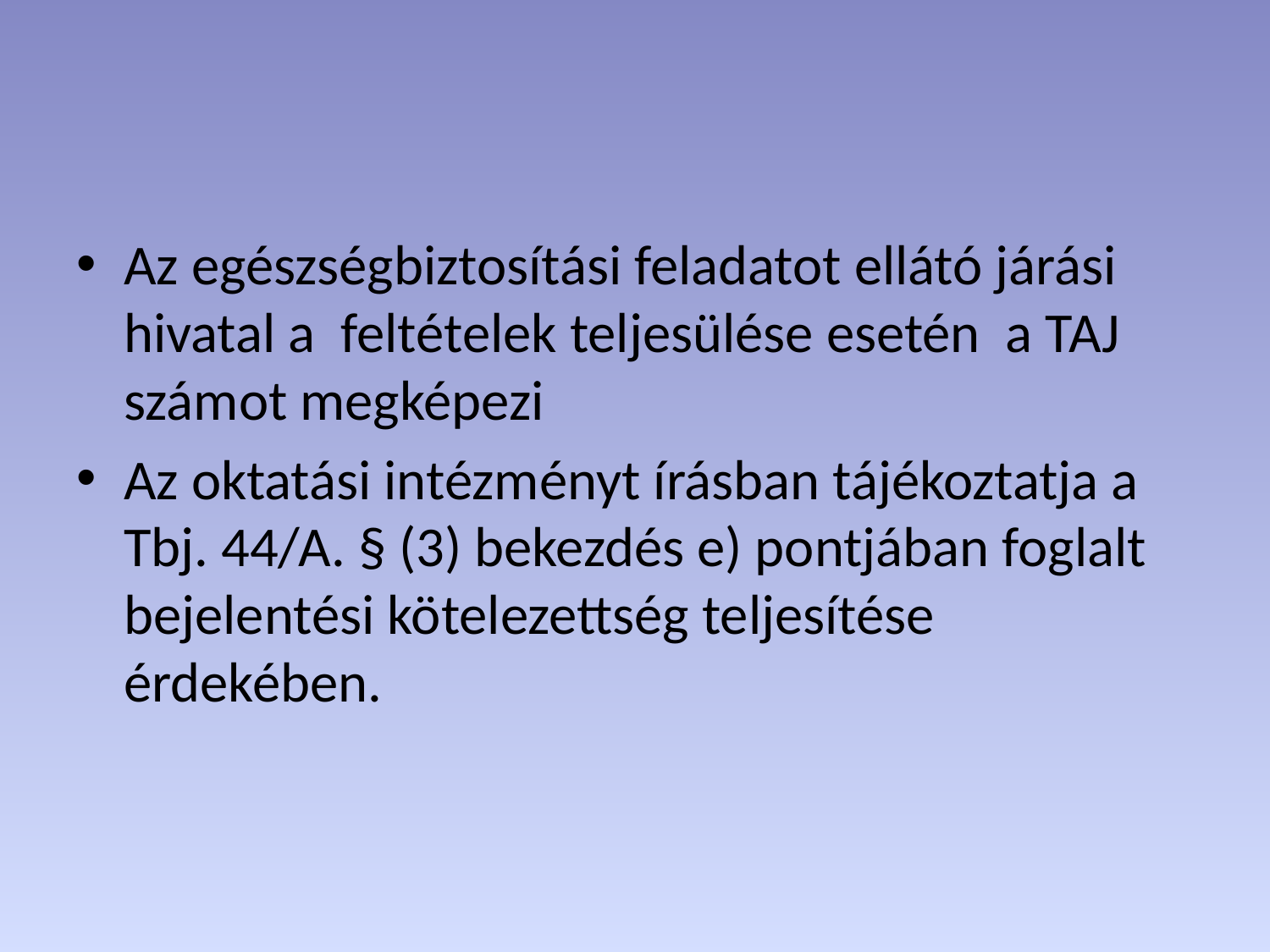

#
Az egészségbiztosítási feladatot ellátó járási hivatal a  feltételek teljesülése esetén  a TAJ számot megképezi
Az oktatási intézményt írásban tájékoztatja a Tbj. 44/A. § (3) bekezdés e) pontjában foglalt bejelentési kötelezettség teljesítése érdekében.